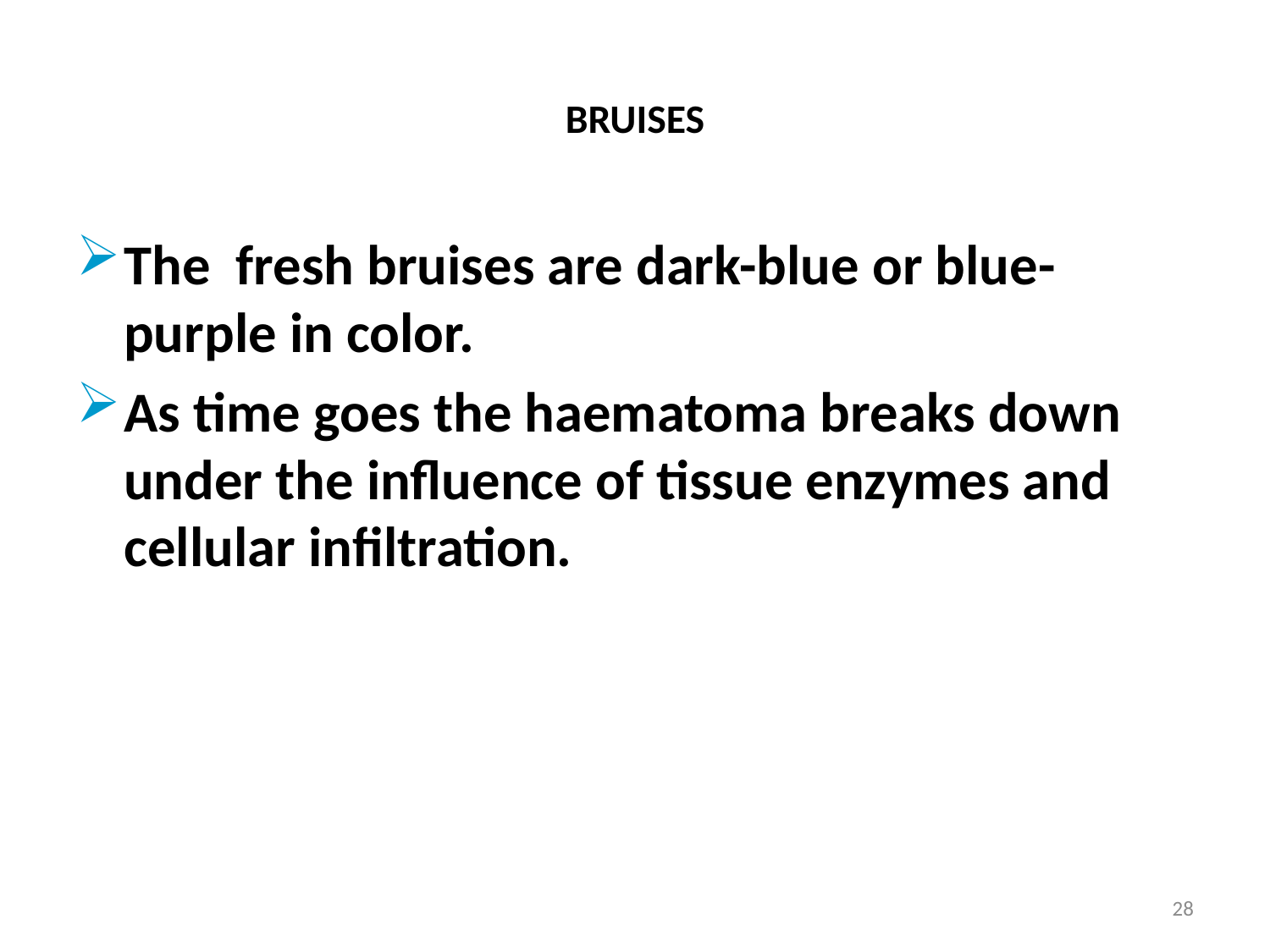

# BRUISES
The  fresh bruises are dark-blue or blue-purple in color.
As time goes the haematoma breaks down under the influence of tissue enzymes and cellular infiltration.

28